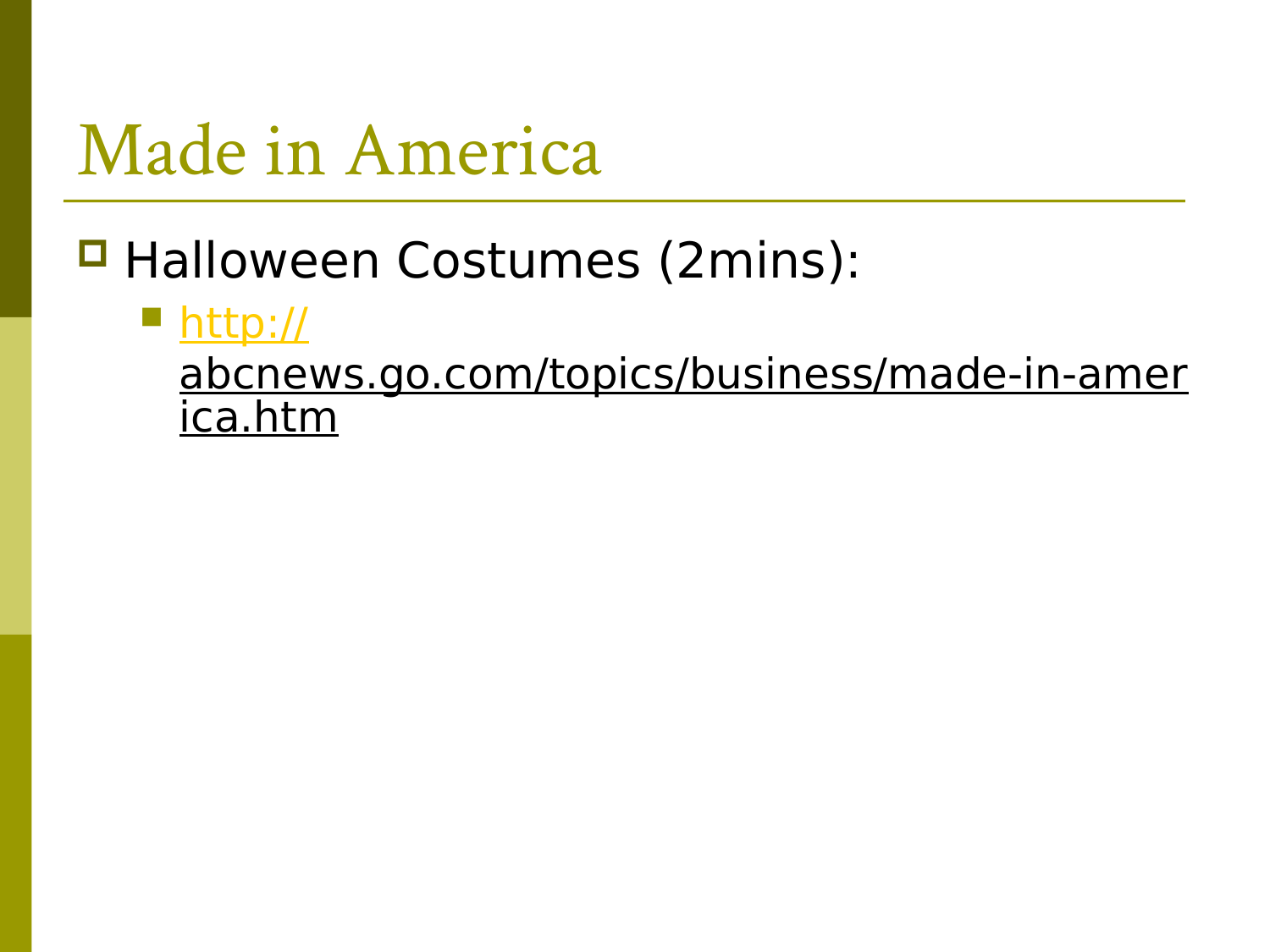

# Made in America
Halloween Costumes (2mins):
http://abcnews.go.com/topics/business/made-in-america.htm